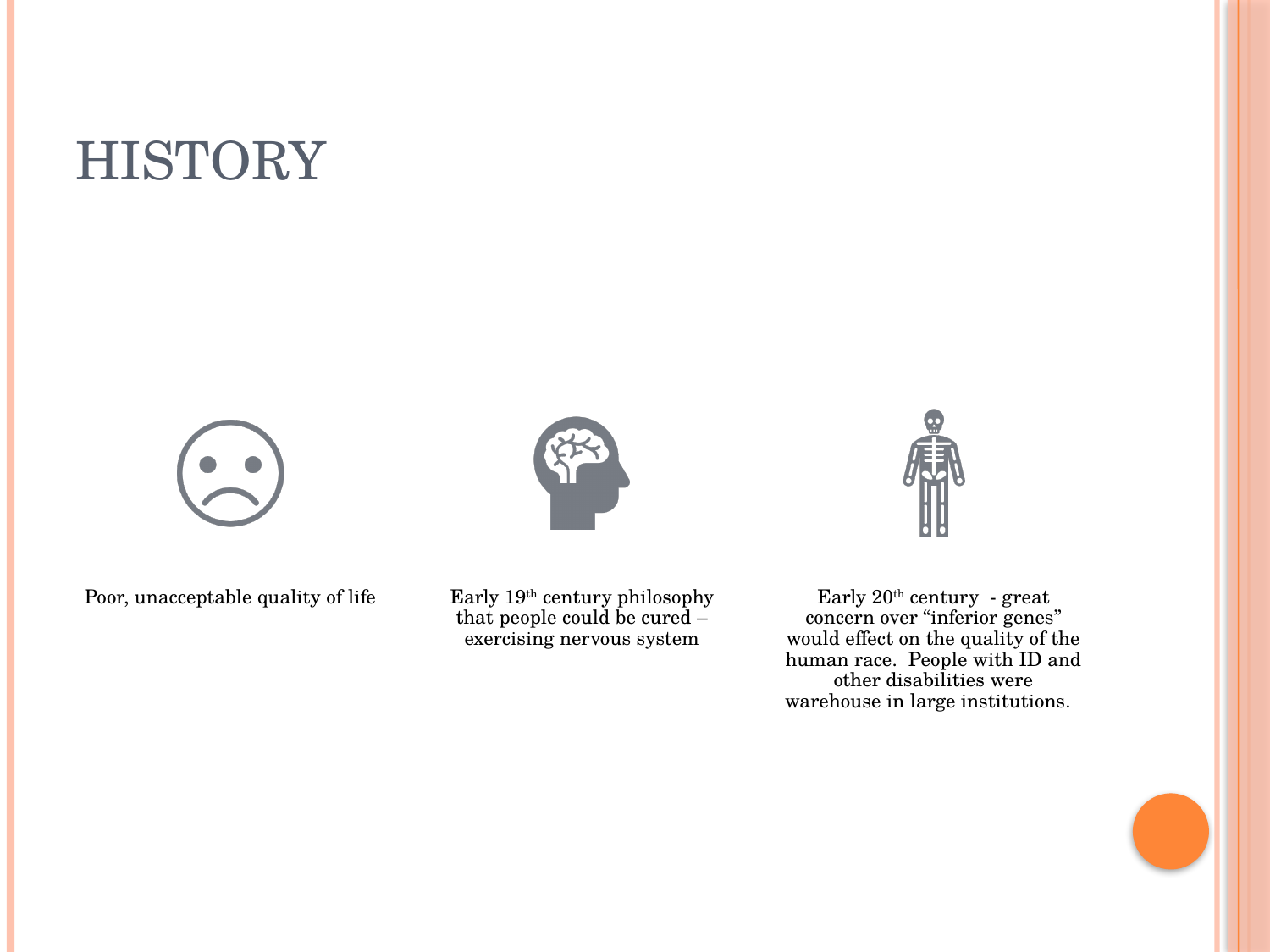

# History
Poor, unacceptable quality of life
Early 19th century philosophy that people could be cured – exercising nervous system
Early 20th century  - great concern over “inferior genes” would effect on the quality of the human race.  People with ID and other disabilities were warehouse in large institutions.